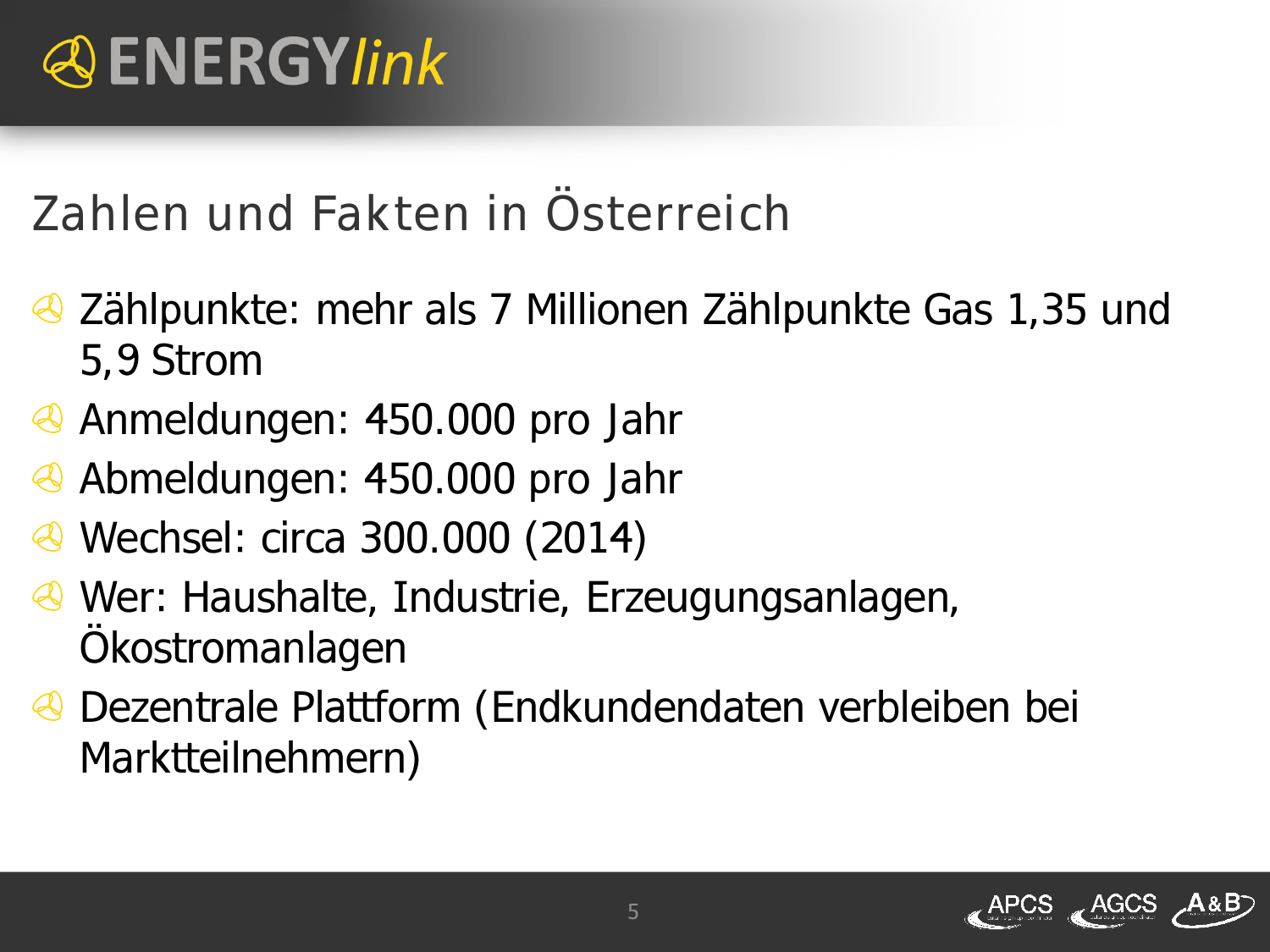

# Zahlen und Fakten in Österreich
Zählpunkte: mehr als 7 Millionen Zählpunkte Gas 1,35 und 5,9 Strom
Anmeldungen: 450.000 pro Jahr
Abmeldungen: 450.000 pro Jahr
Wechsel: circa 300.000 (2014)
Wer: Haushalte, Industrie, Erzeugungsanlagen, Ökostromanlagen
Dezentrale Plattform (Endkundendaten verbleiben bei Marktteilnehmern)

5